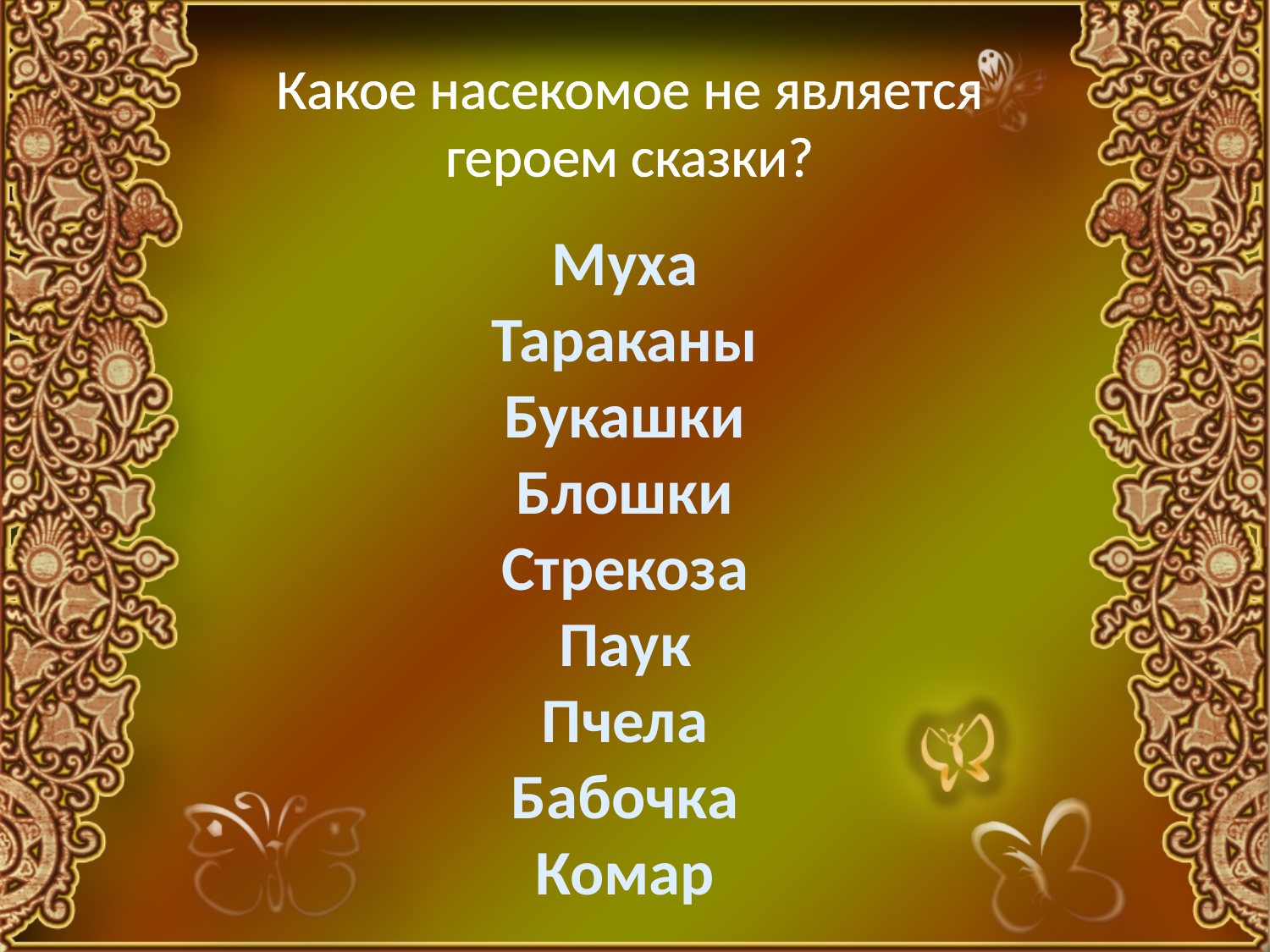

Какое насекомое не является героем сказки?
Муха
Тараканы
Букашки
Блошки
Стрекоза
Паук
Пчела
Бабочка
Комар